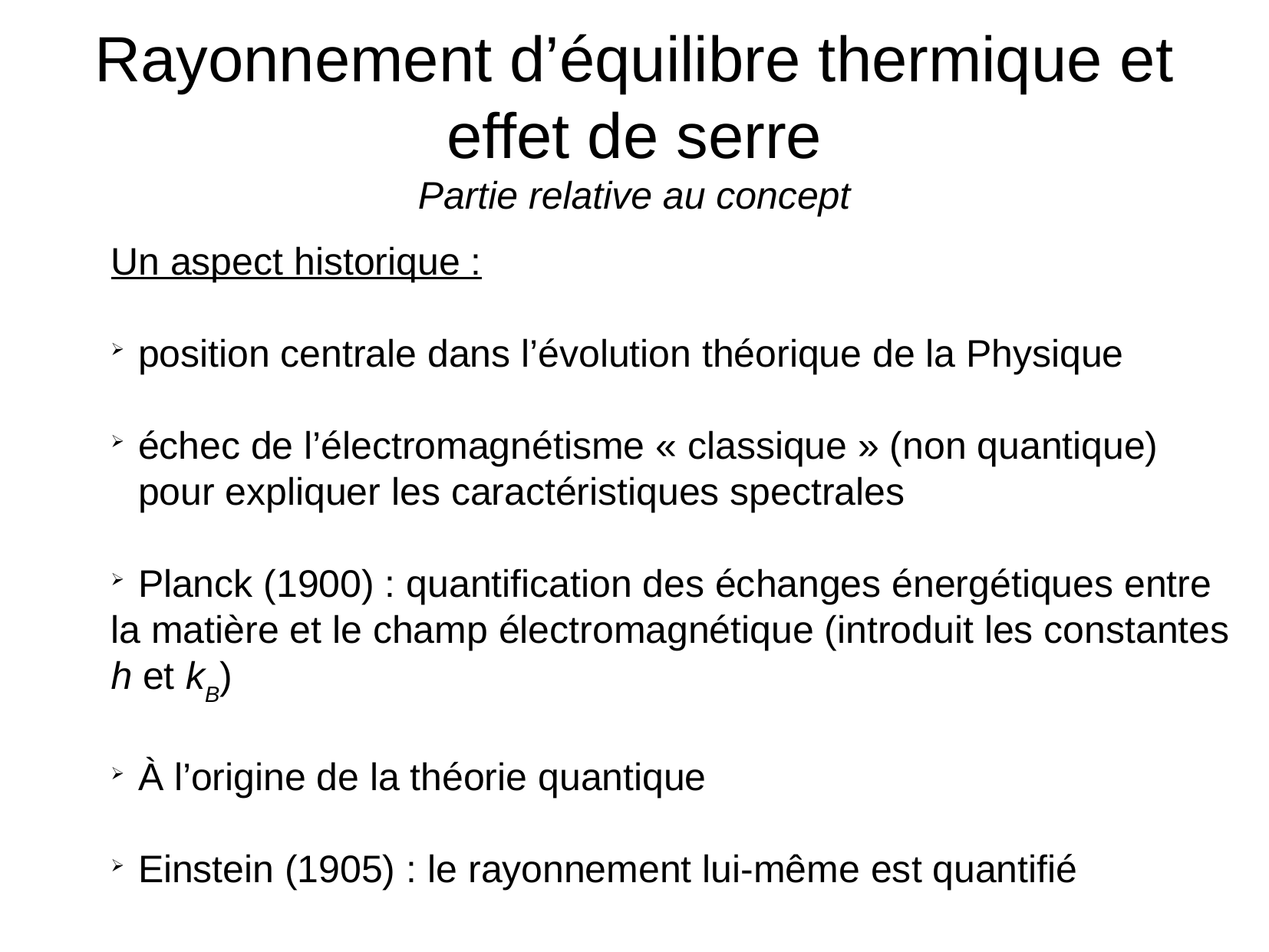

# Rayonnement d’équilibre thermique et effet de serre Partie relative au concept
Un aspect historique :

position centrale dans l’évolution théorique de la Physique

échec de l’électromagnétisme « classique » (non quantique)
pour expliquer les caractéristiques spectrales

Planck (1900) : quantification des échanges énergétiques entre
la matière et le champ électromagnétique (introduit les constantes
h et kB)

À l’origine de la théorie quantique

Einstein (1905) : le rayonnement lui-même est quantifié